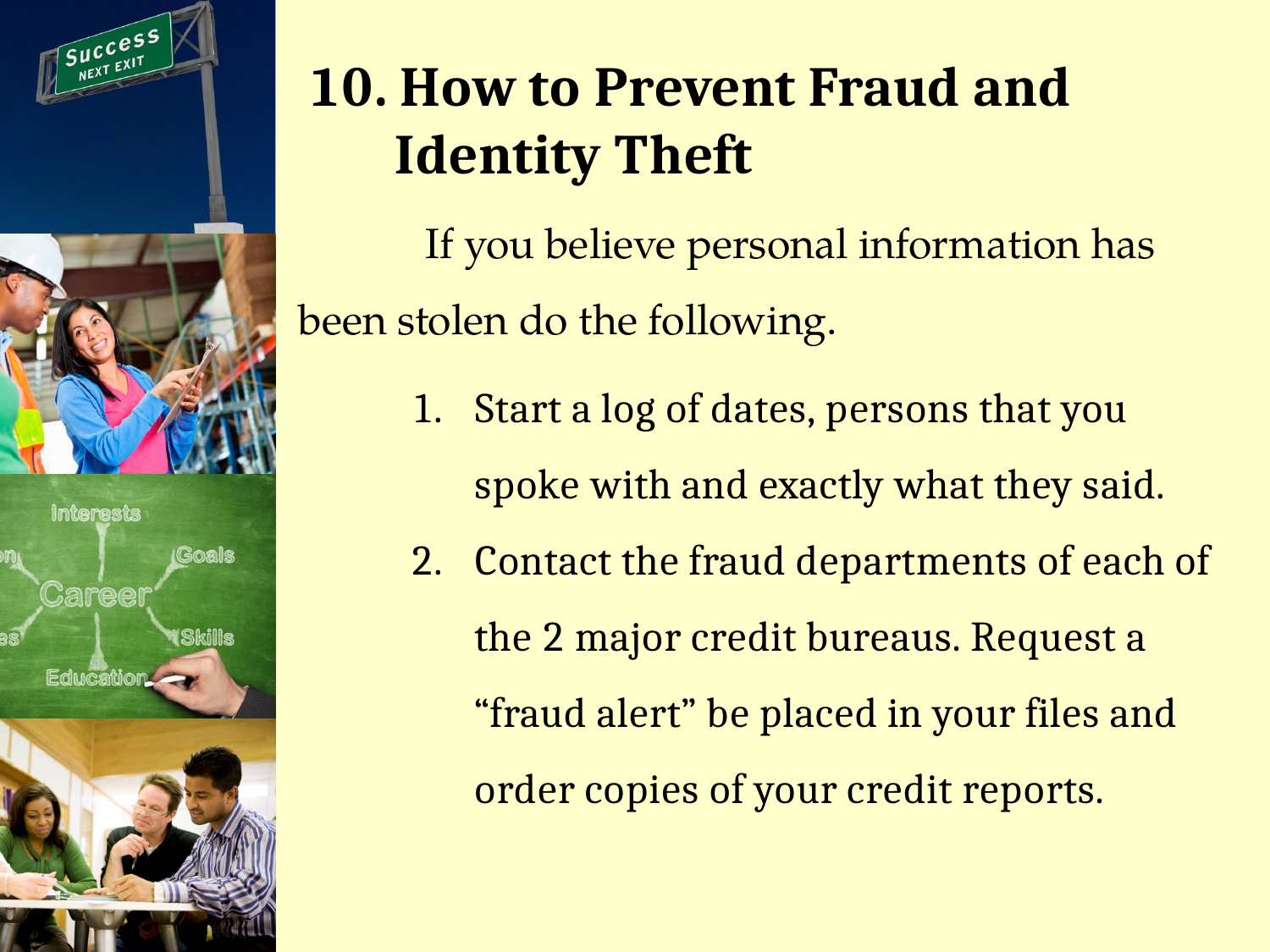

# 10. How to Prevent Fraud and Identity Theft
	If you believe personal information has 	been stolen do the following.
Start a log of dates, persons that you spoke with and exactly what they said.
Contact the fraud departments of each of the 2 major credit bureaus. Request a “fraud alert” be placed in your files and order copies of your credit reports.